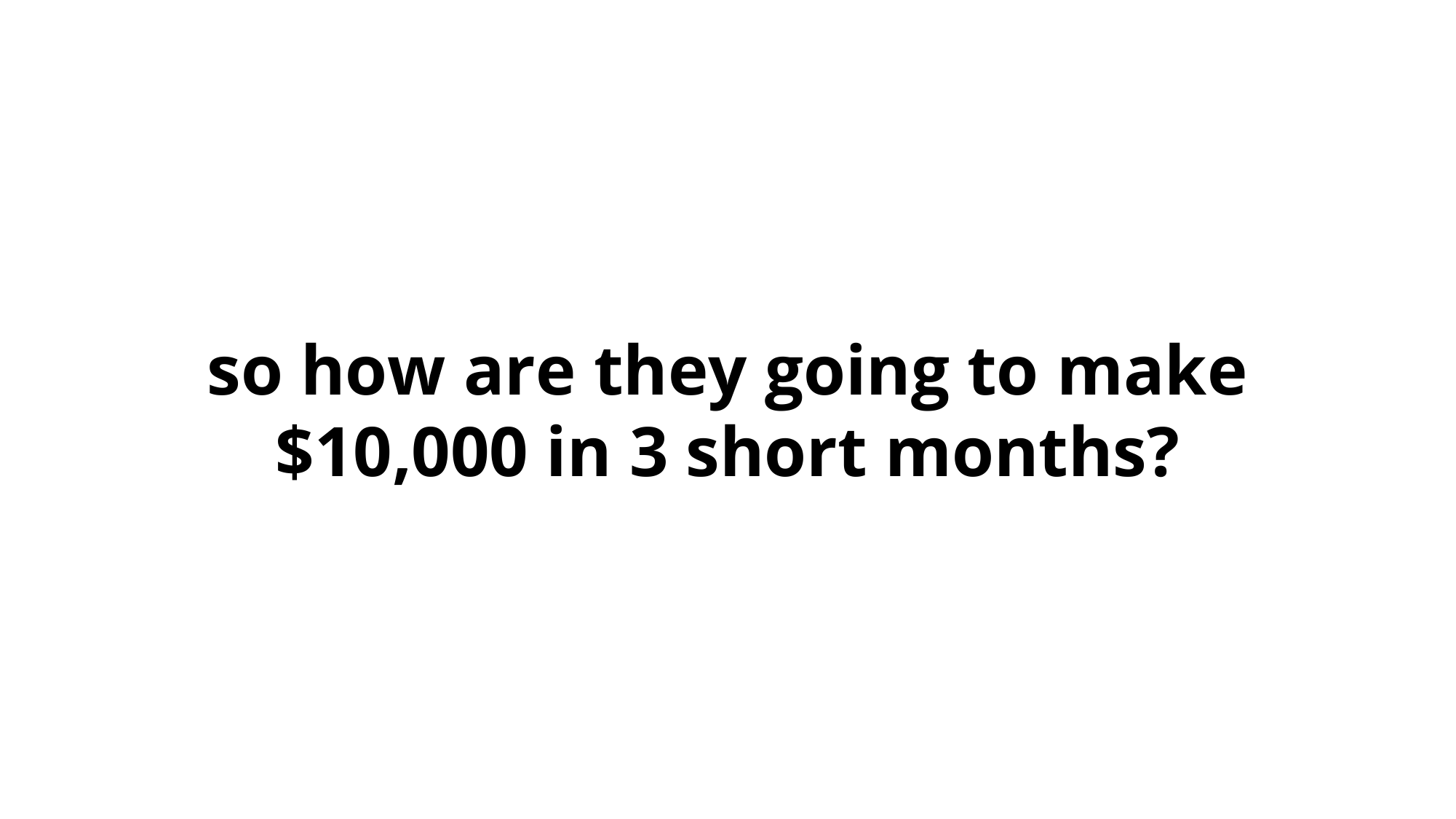

so how are they going to make $10,000 in 3 short months?